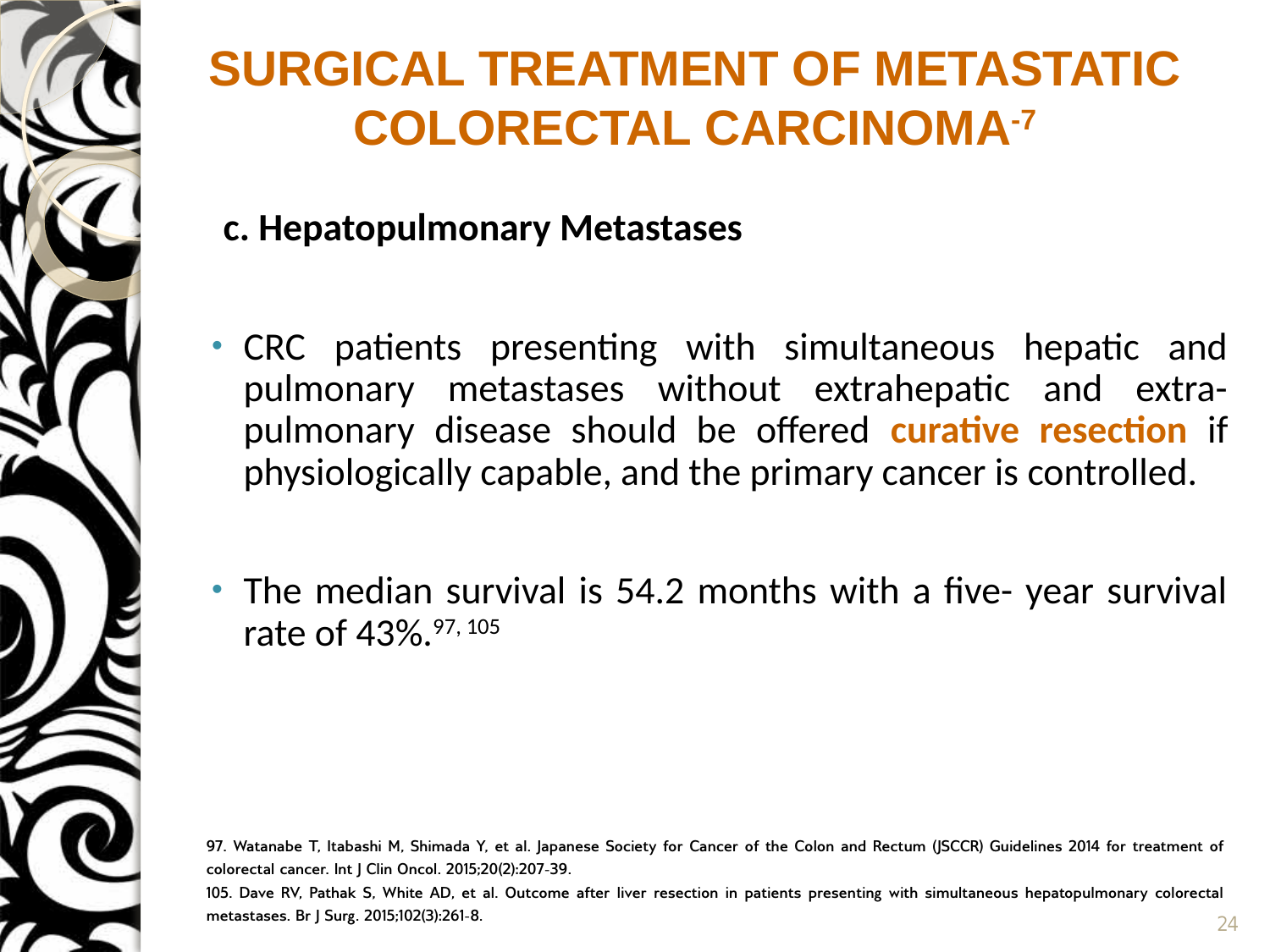

SURGICAL TREATMENT OF METASTATIC COLORECTAL CARCINOMA-7
c. Hepatopulmonary Metastases

CRC patients presenting with simultaneous hepatic and pulmonary metastases without extrahepatic and extra-pulmonary disease should be offered curative resection if physiologically capable, and the primary cancer is controlled.

The median survival is 54.2 months with a five- year survival rate of 43%.97, 105
97. Watanabe T, Itabashi M, Shimada Y, et al. Japanese Society for Cancer of the Colon and Rectum (JSCCR) Guidelines 2014 for treatment of colorectal cancer. Int J Clin Oncol. 2015;20(2):207-39.
105. Dave RV, Pathak S, White AD, et al. Outcome after liver resection in patients presenting with simultaneous hepatopulmonary colorectal metastases. Br J Surg. 2015;102(3):261-8.
24